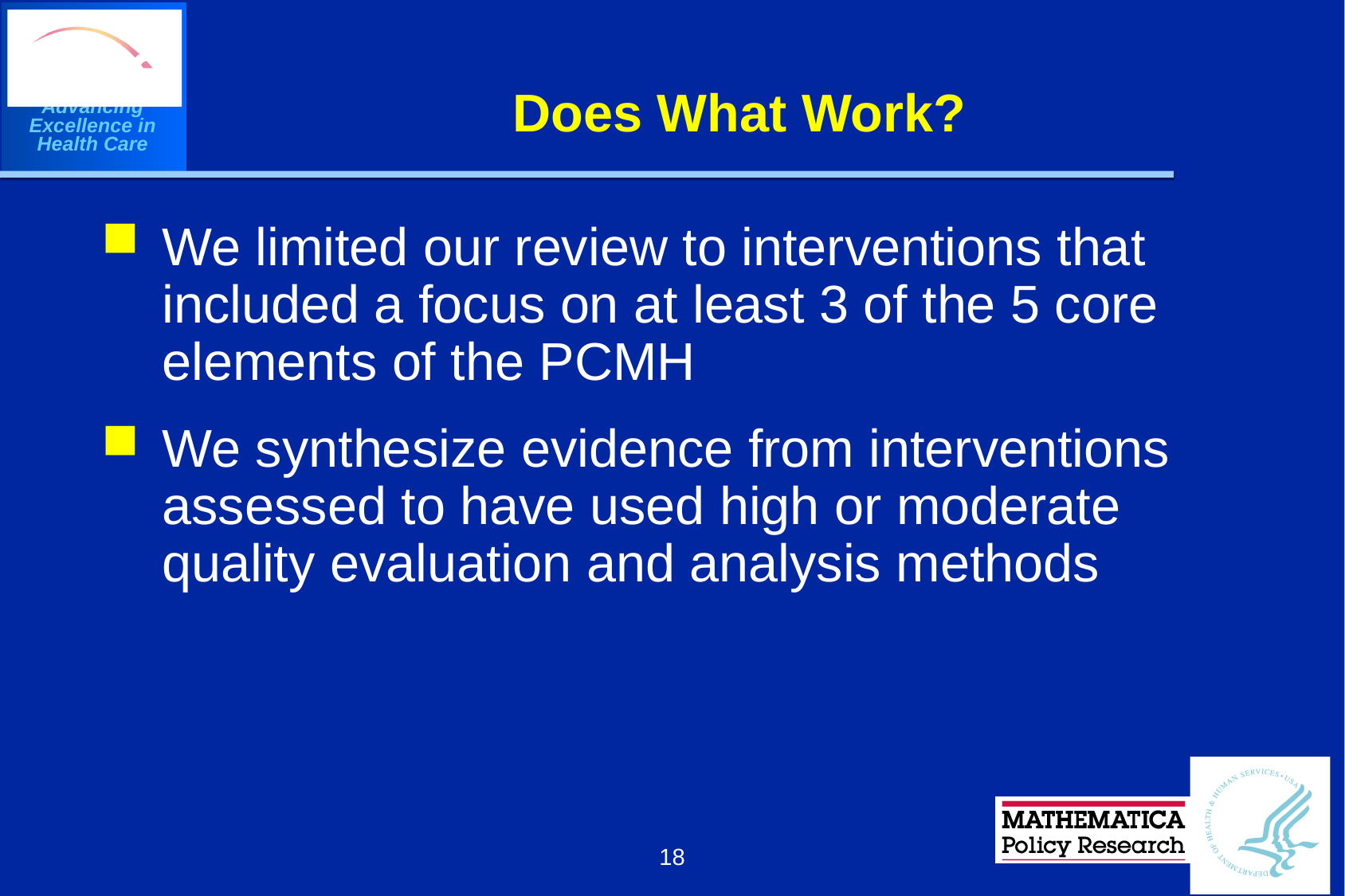

# Does What Work?
We limited our review to interventions that included a focus on at least 3 of the 5 core elements of the PCMH
We synthesize evidence from interventions assessed to have used high or moderate quality evaluation and analysis methods

18